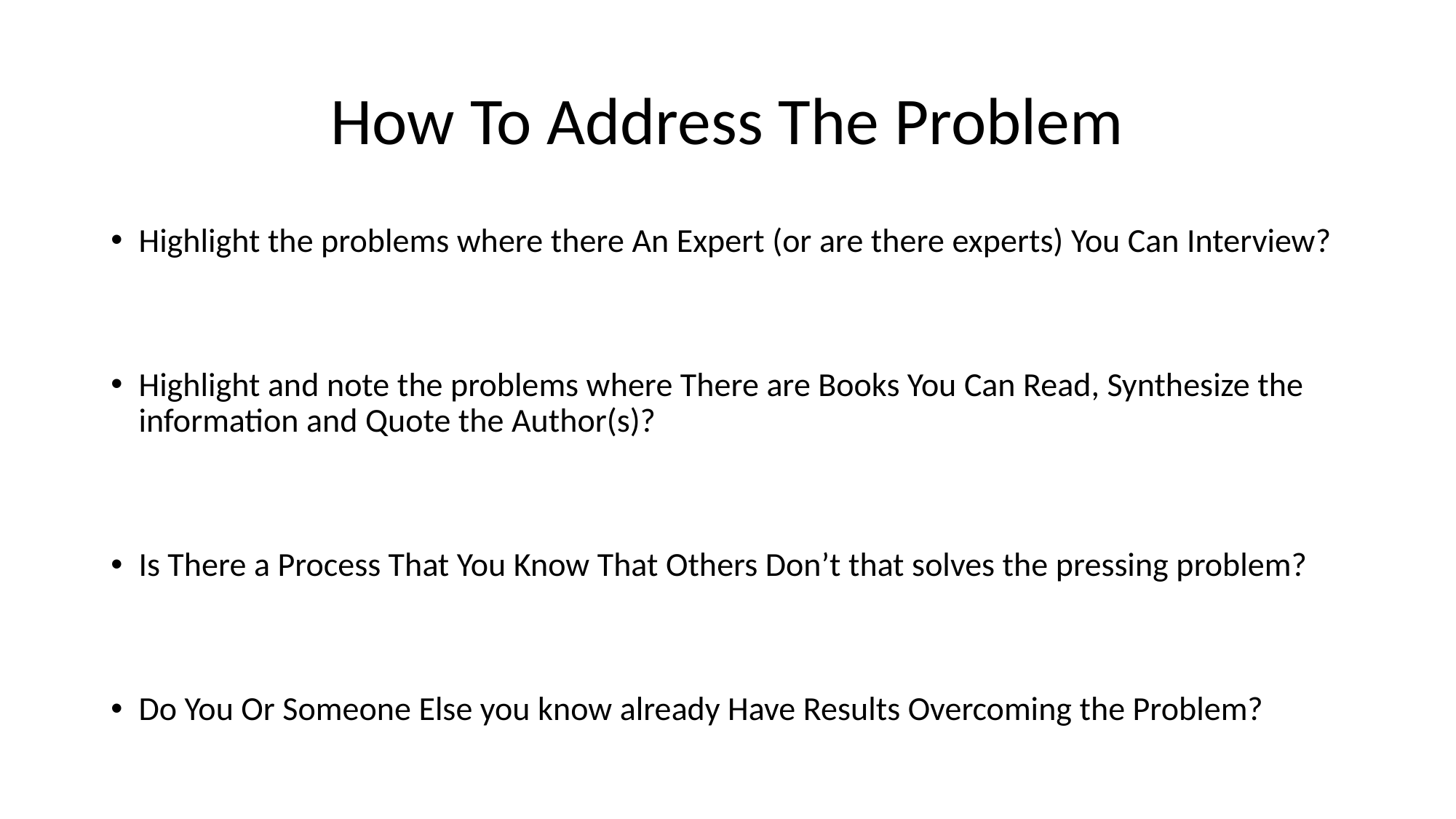

# How To Address The Problem
Highlight the problems where there An Expert (or are there experts) You Can Interview?

Highlight and note the problems where There are Books You Can Read, Synthesize the information and Quote the Author(s)?

Is There a Process That You Know That Others Don’t that solves the pressing problem?

Do You Or Someone Else you know already Have Results Overcoming the Problem?